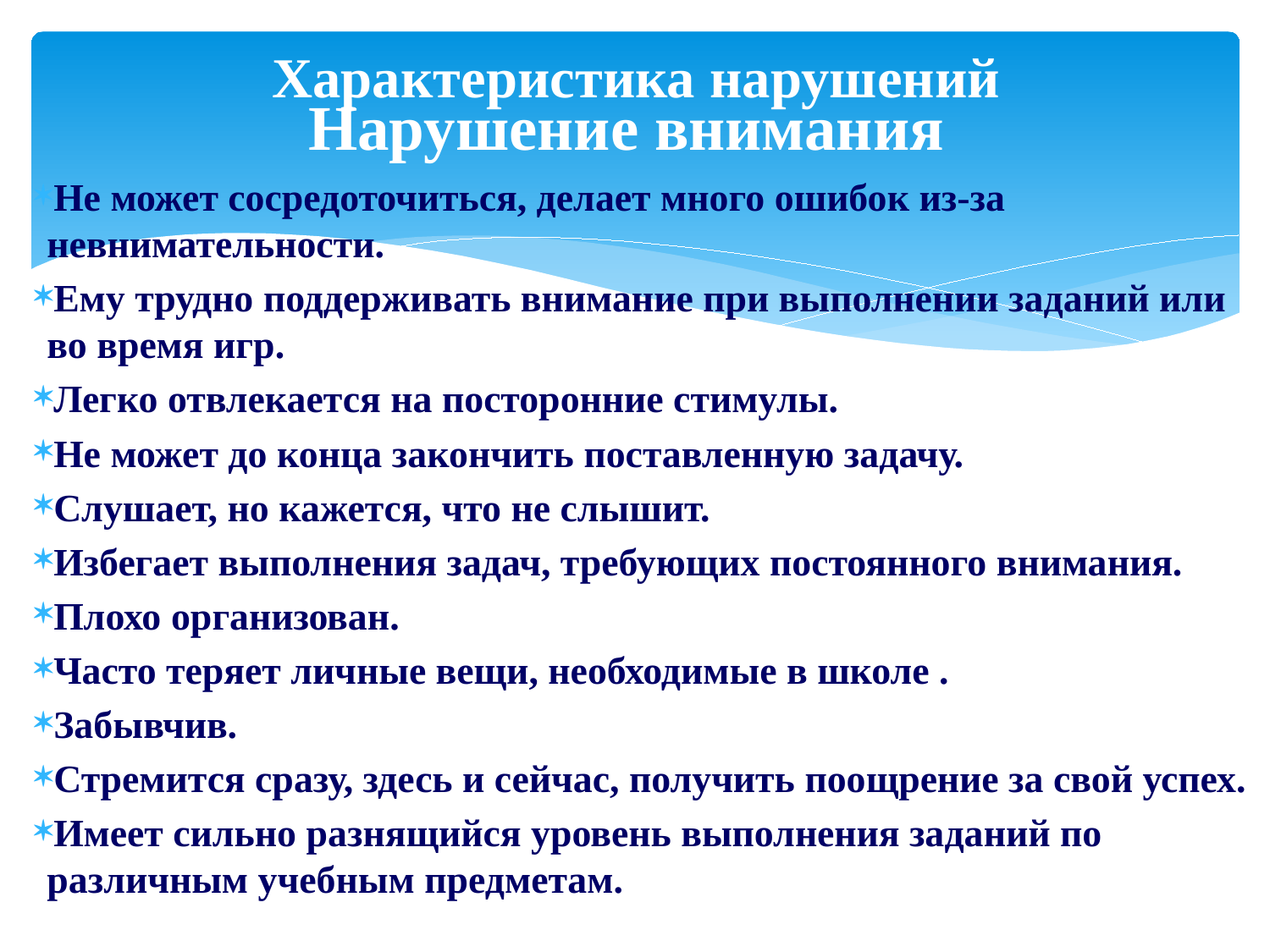

# Характеристика нарушений
Нарушение внимания
Не может сосредоточиться, делает много ошибок из-за невнимательности.
Ему трудно поддерживать внимание при выполнении заданий или во время игр.
Легко отвлекается на посторонние стимулы.
Не может до конца закончить поставленную задачу.
Слушает, но кажется, что не слышит.
Избегает выполнения задач, требующих постоянного внимания.
Плохо организован.
Часто теряет личные вещи, необходимые в школе .
Забывчив.
Стремится сразу, здесь и сейчас, получить поощрение за свой успех.
Имеет сильно разнящийся уровень выполнения заданий по различным учебным предметам.